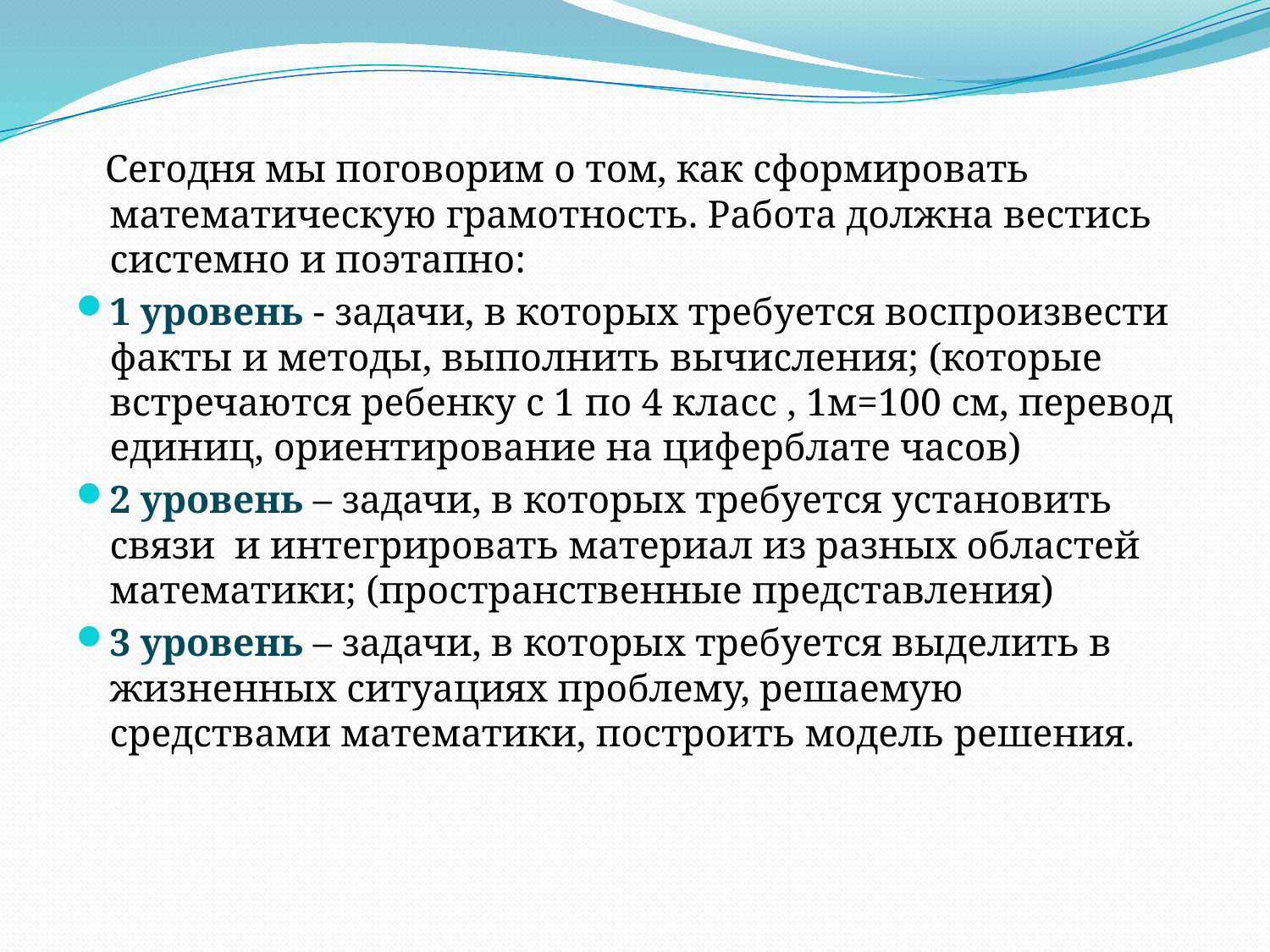

Сегодня мы поговорим о том, как сформировать математическую грамотность. Работа должна вестись системно и поэтапно:
1 уровень - задачи, в которых требуется воспроизвести факты и методы, выполнить вычисления; (которые встречаются ребенку с 1 по 4 класс , 1м=100 см, перевод единиц, ориентирование на циферблате часов)
2 уровень – задачи, в которых требуется установить связи  и интегрировать материал из разных областей математики; (пространственные представления)
3 уровень – задачи, в которых требуется выделить в жизненных ситуациях проблему, решаемую средствами математики, построить модель решения.